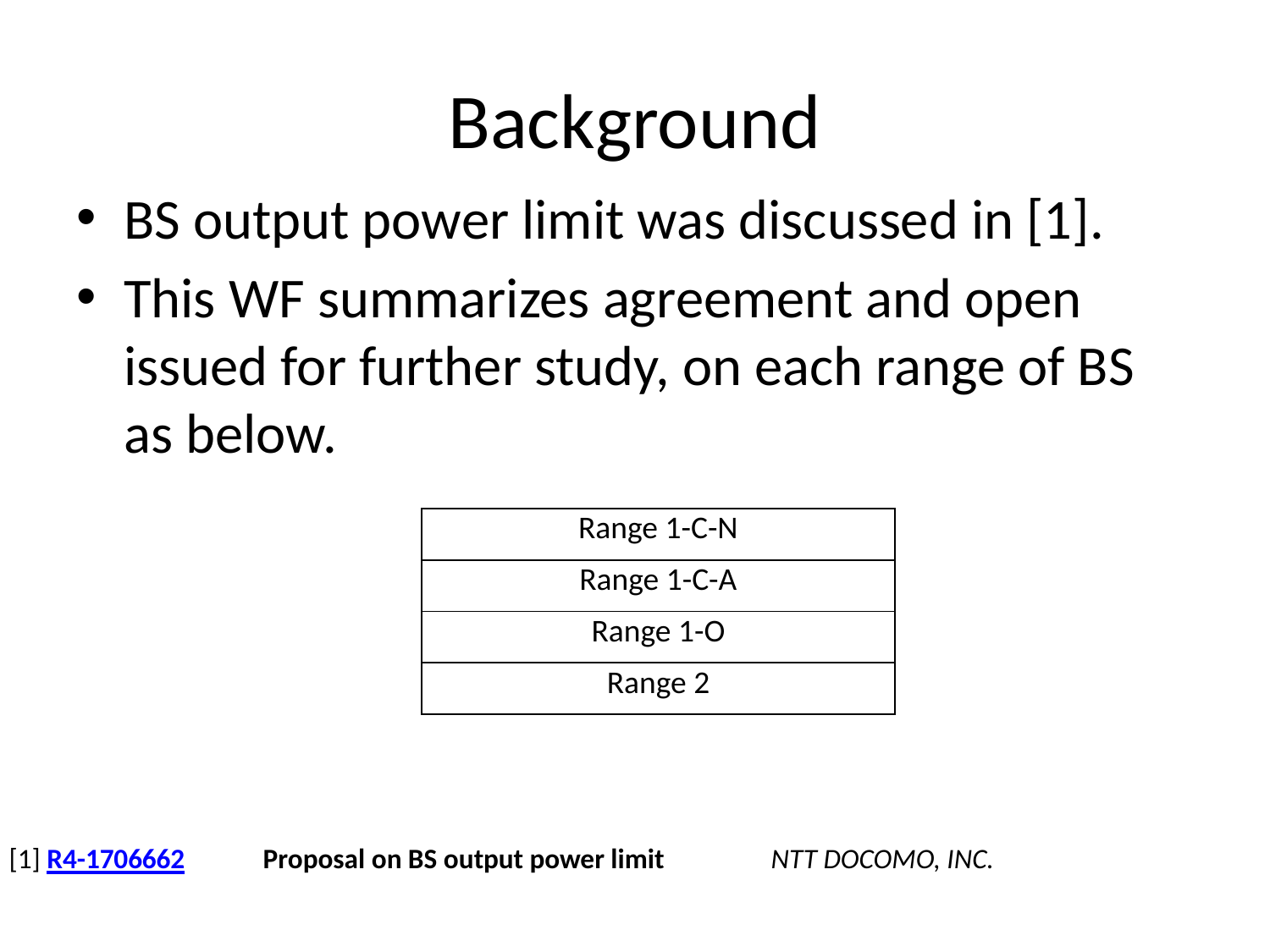

# Background
BS output power limit was discussed in [1].
This WF summarizes agreement and open issued for further study, on each range of BS as below.
| Range 1-C-N |
| --- |
| Range 1-C-A |
| Range 1-O |
| Range 2 |
[1] R4-1706662	Proposal on BS output power limit	NTT DOCOMO, INC.